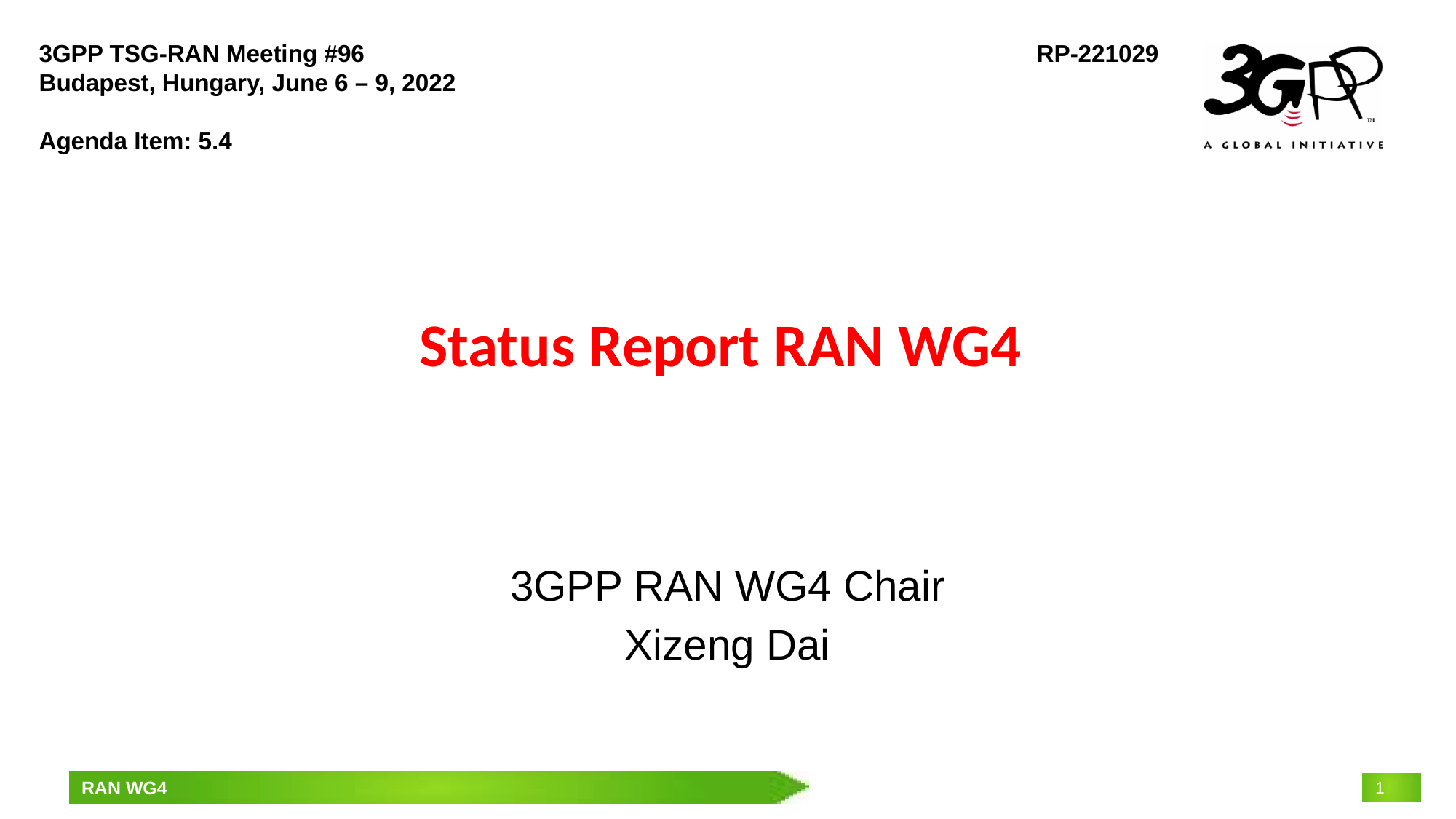

3GPP TSG-RAN Meeting #96
Budapest, Hungary, June 6 – 9, 2022

Agenda Item: 5.4
RP‑221029
# Status Report RAN WG4
3GPP RAN WG4 Chair
Xizeng Dai